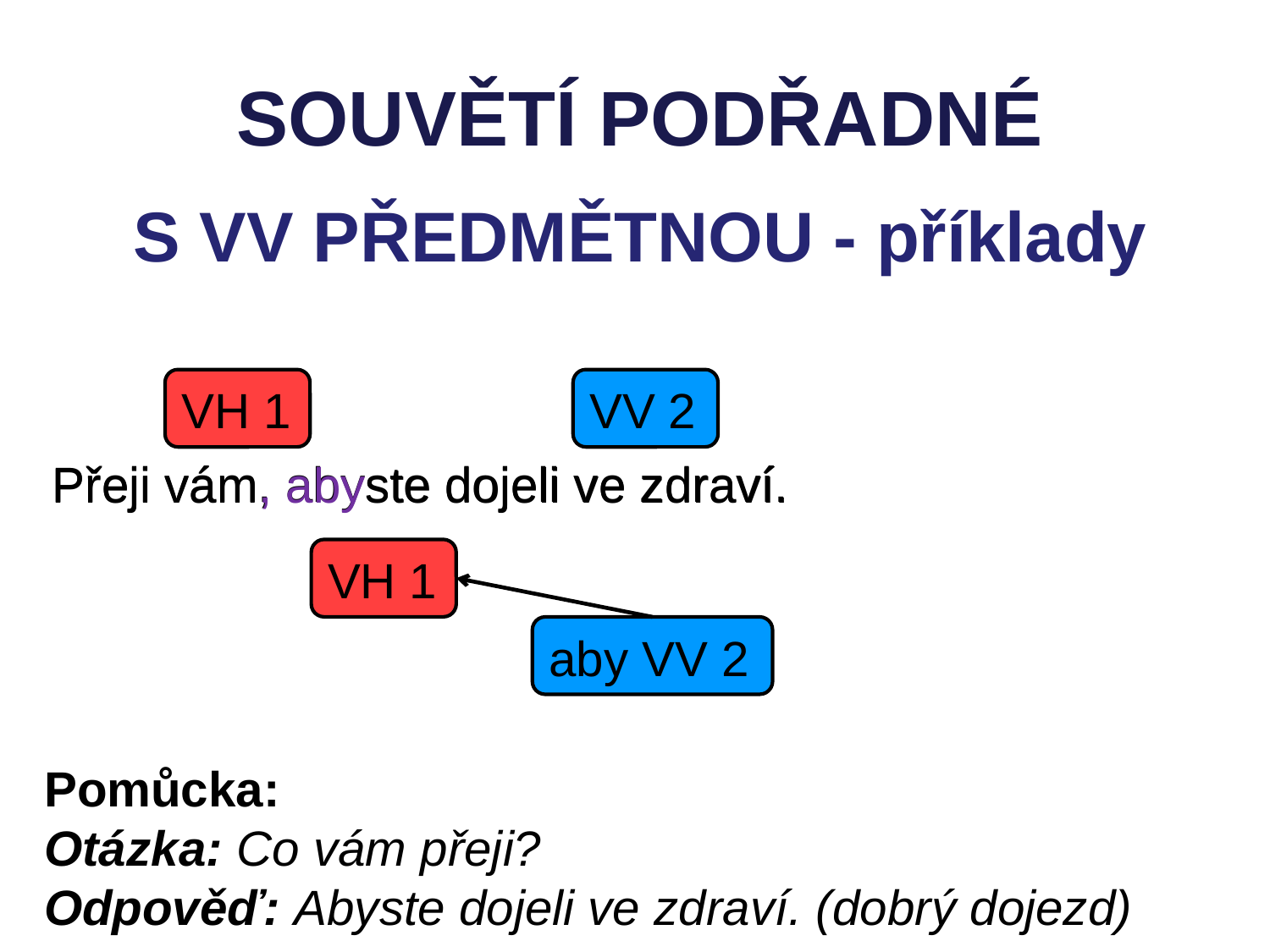

SOUVĚTÍ PODŘADNÉ
S VV PŘEDMĚTNOU - příklady
VH 1
VV 2
Přeji vám, abyste dojeli ve zdraví.
Přeji vám, abyste dojeli ve zdraví.
VH 1
aby VV 2
Pomůcka:
Otázka: Co vám přeji?
Odpověď: Abyste dojeli ve zdraví. (dobrý dojezd)